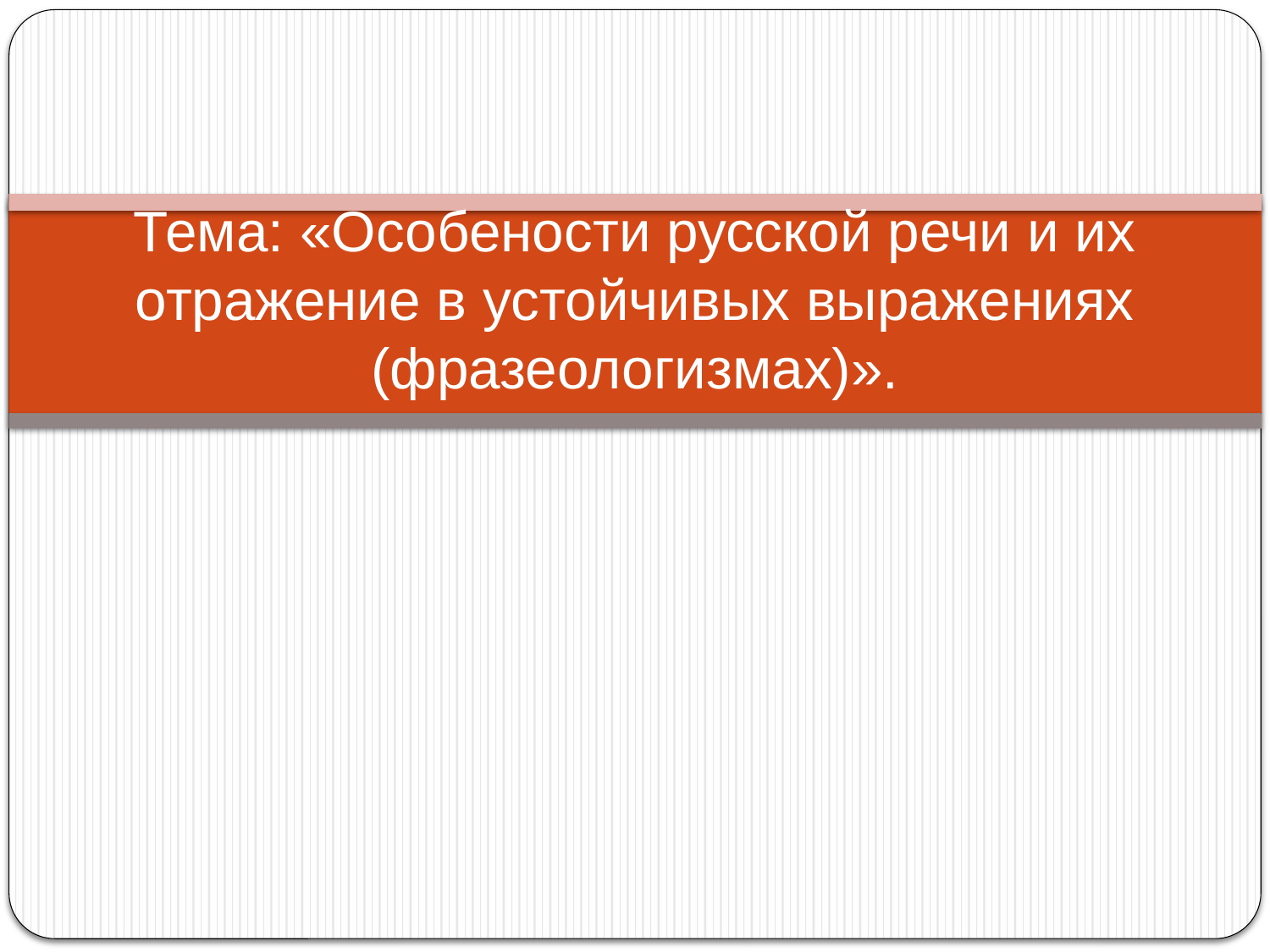

# Тема: «Особености русской речи и их отражение в устойчивых выражениях (фразеологизмах)».